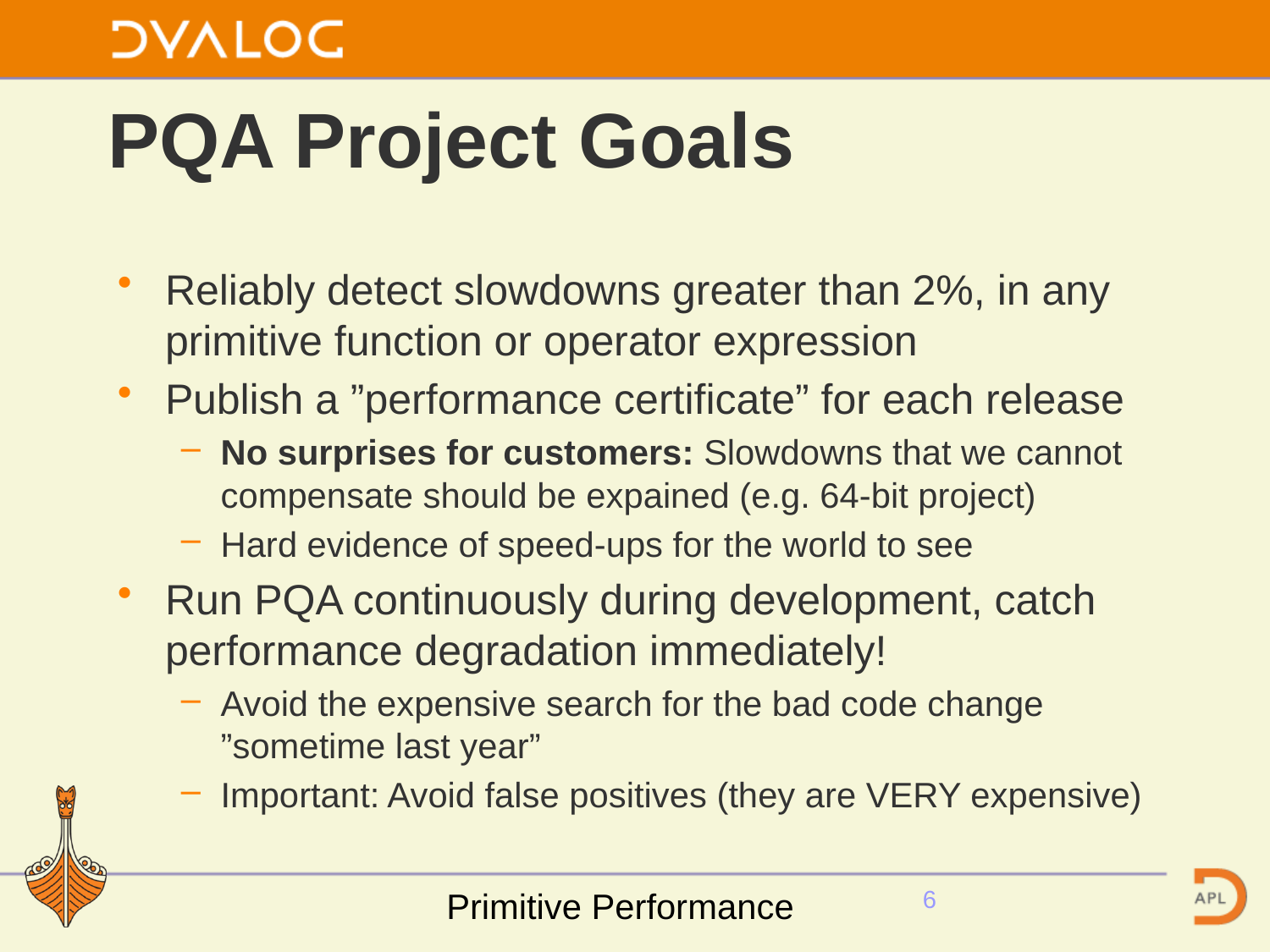

# PQA Project Goals
Reliably detect slowdowns greater than 2%, in any primitive function or operator expression
Publish a ”performance certificate” for each release
No surprises for customers: Slowdowns that we cannot compensate should be expained (e.g. 64-bit project)
Hard evidence of speed-ups for the world to see
Run PQA continuously during development, catch performance degradation immediately!
Avoid the expensive search for the bad code change ”sometime last year”
Important: Avoid false positives (they are VERY expensive)

Primitive Performance
6